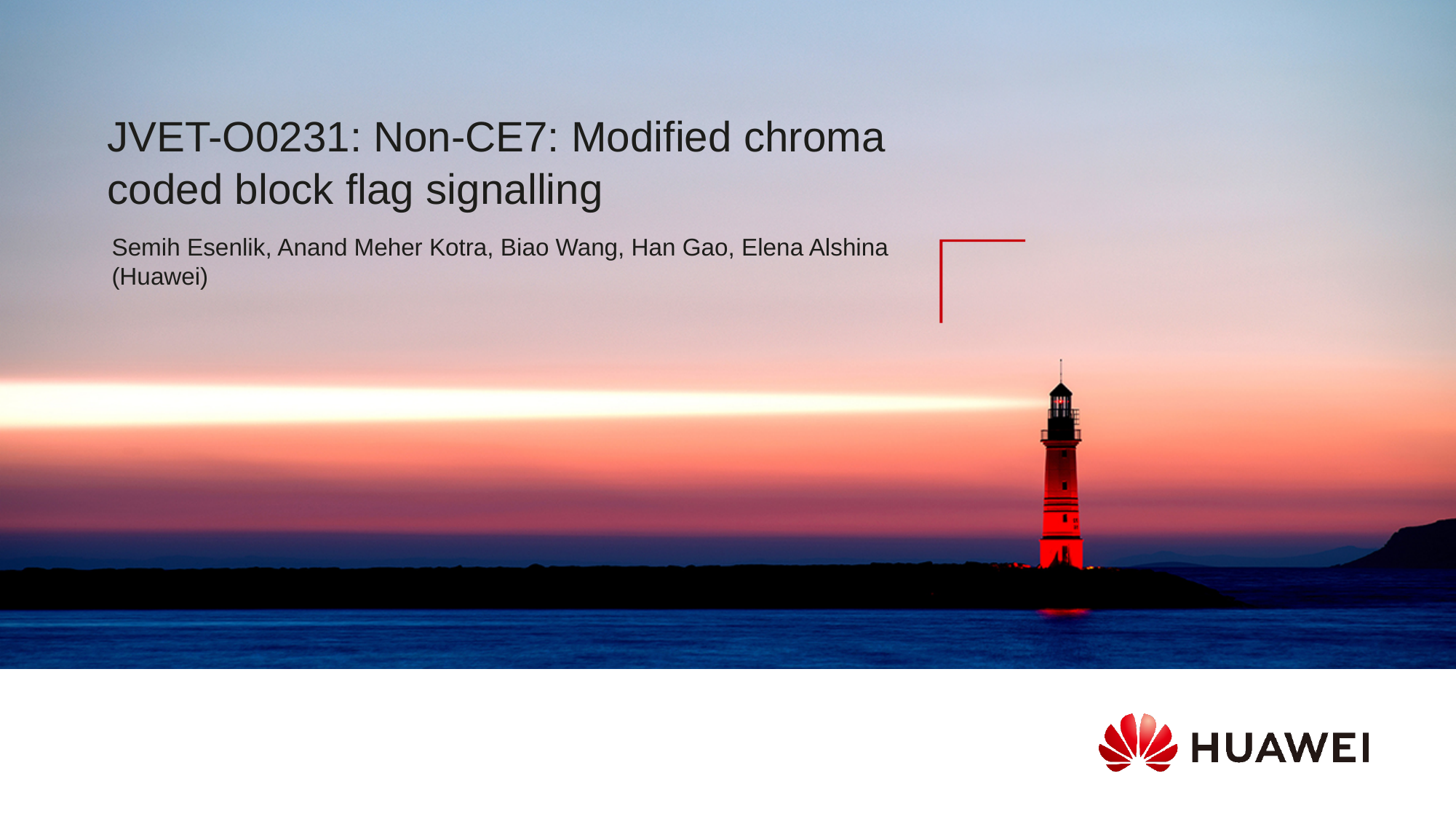

# JVET-O0231: Non-CE7: Modified chroma coded block flag signalling
Semih Esenlik, Anand Meher Kotra, Biao Wang, Han Gao, Elena Alshina (Huawei)